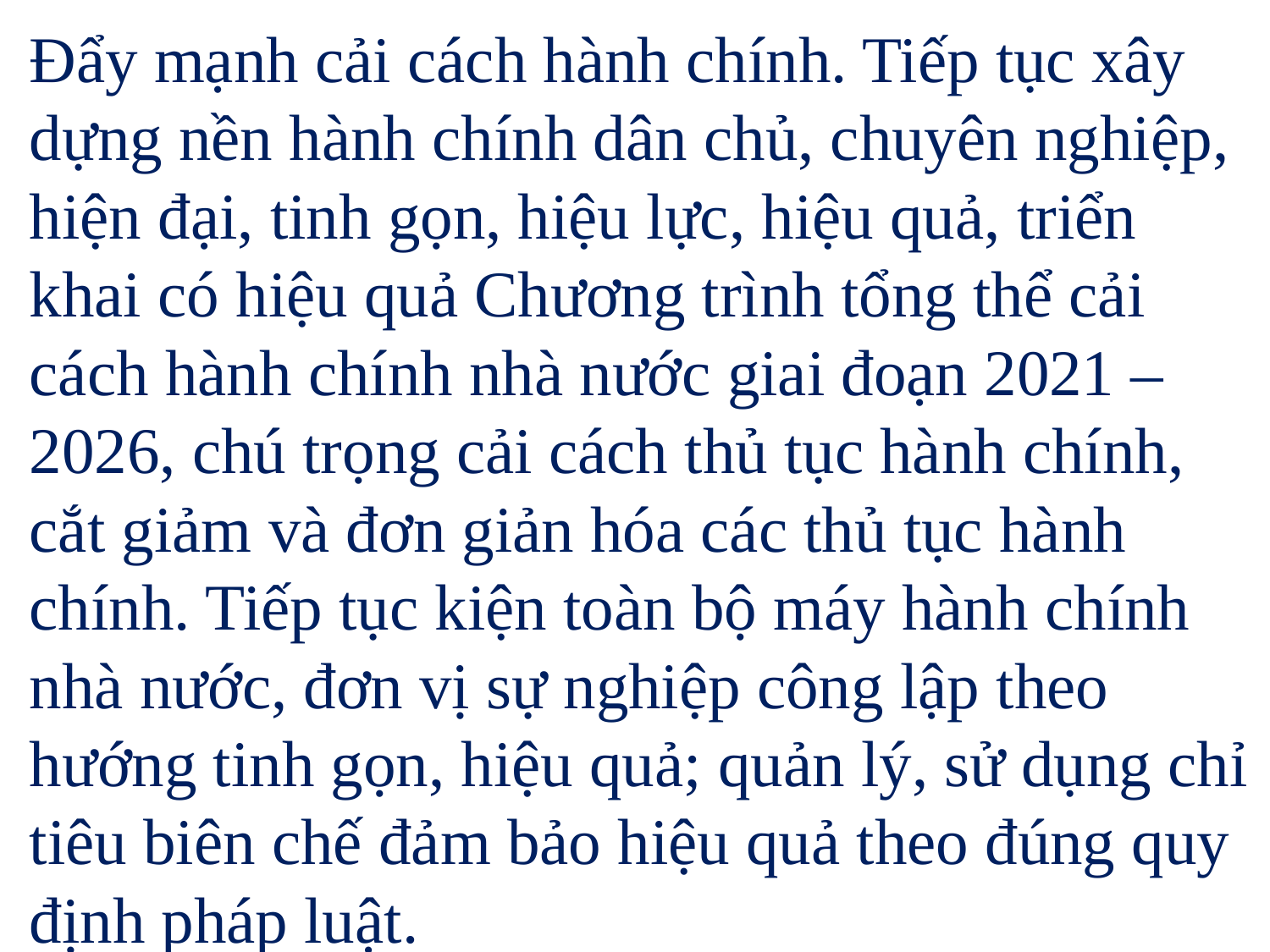

Đẩy mạnh cải cách hành chính. Tiếp tục xây dựng nền hành chính dân chủ, chuyên nghiệp, hiện đại, tinh gọn, hiệu lực, hiệu quả, triển khai có hiệu quả Chương trình tổng thể cải cách hành chính nhà nước giai đoạn 2021 – 2026, chú trọng cải cách thủ tục hành chính, cắt giảm và đơn giản hóa các thủ tục hành chính. Tiếp tục kiện toàn bộ máy hành chính nhà nước, đơn vị sự nghiệp công lập theo hướng tinh gọn, hiệu quả; quản lý, sử dụng chỉ tiêu biên chế đảm bảo hiệu quả theo đúng quy định pháp luật.